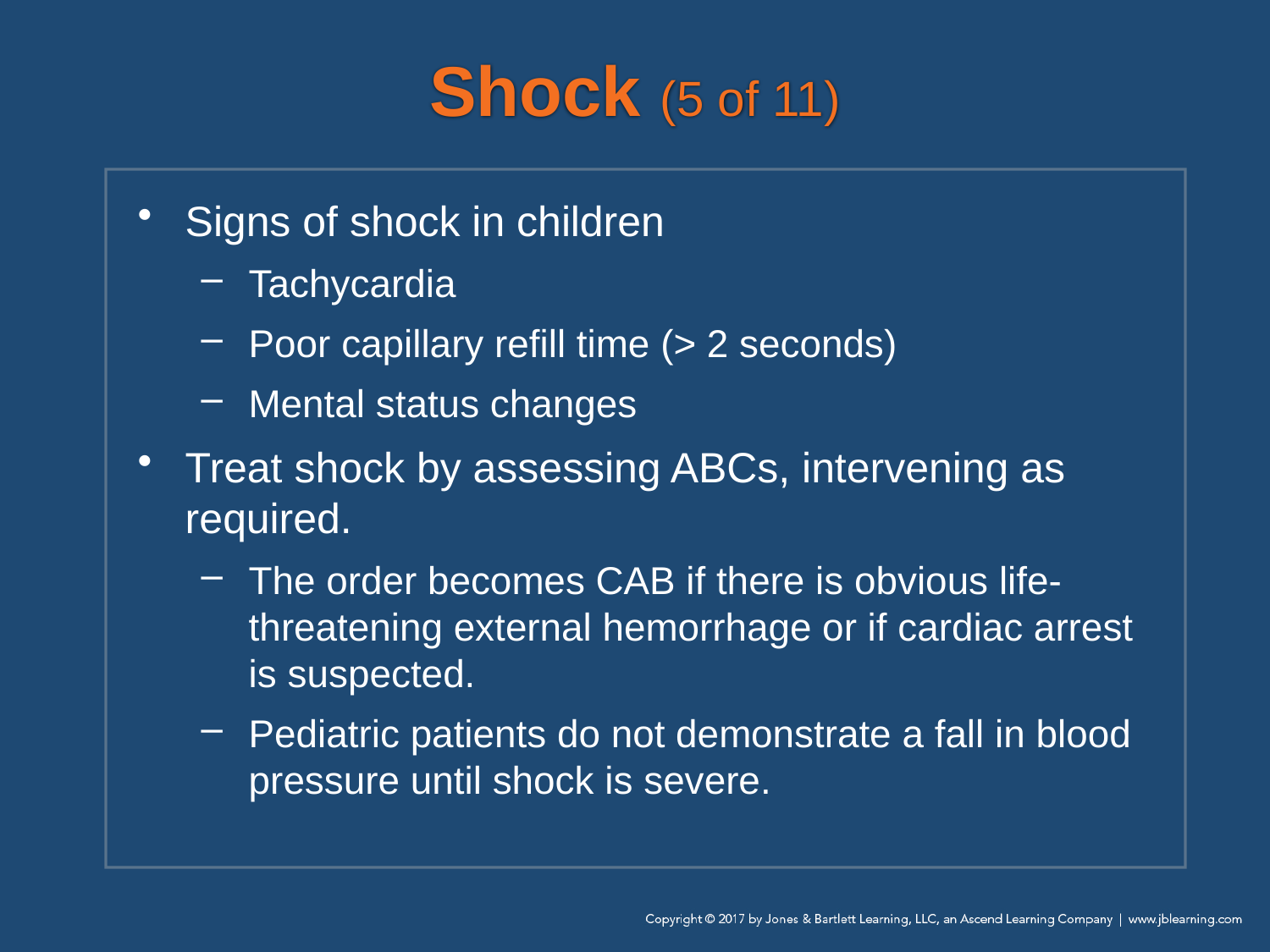

# Shock (5 of 11)
Signs of shock in children
Tachycardia
Poor capillary refill time (> 2 seconds)
Mental status changes
Treat shock by assessing ABCs, intervening as required.
The order becomes CAB if there is obvious life-threatening external hemorrhage or if cardiac arrest is suspected.
Pediatric patients do not demonstrate a fall in blood pressure until shock is severe.